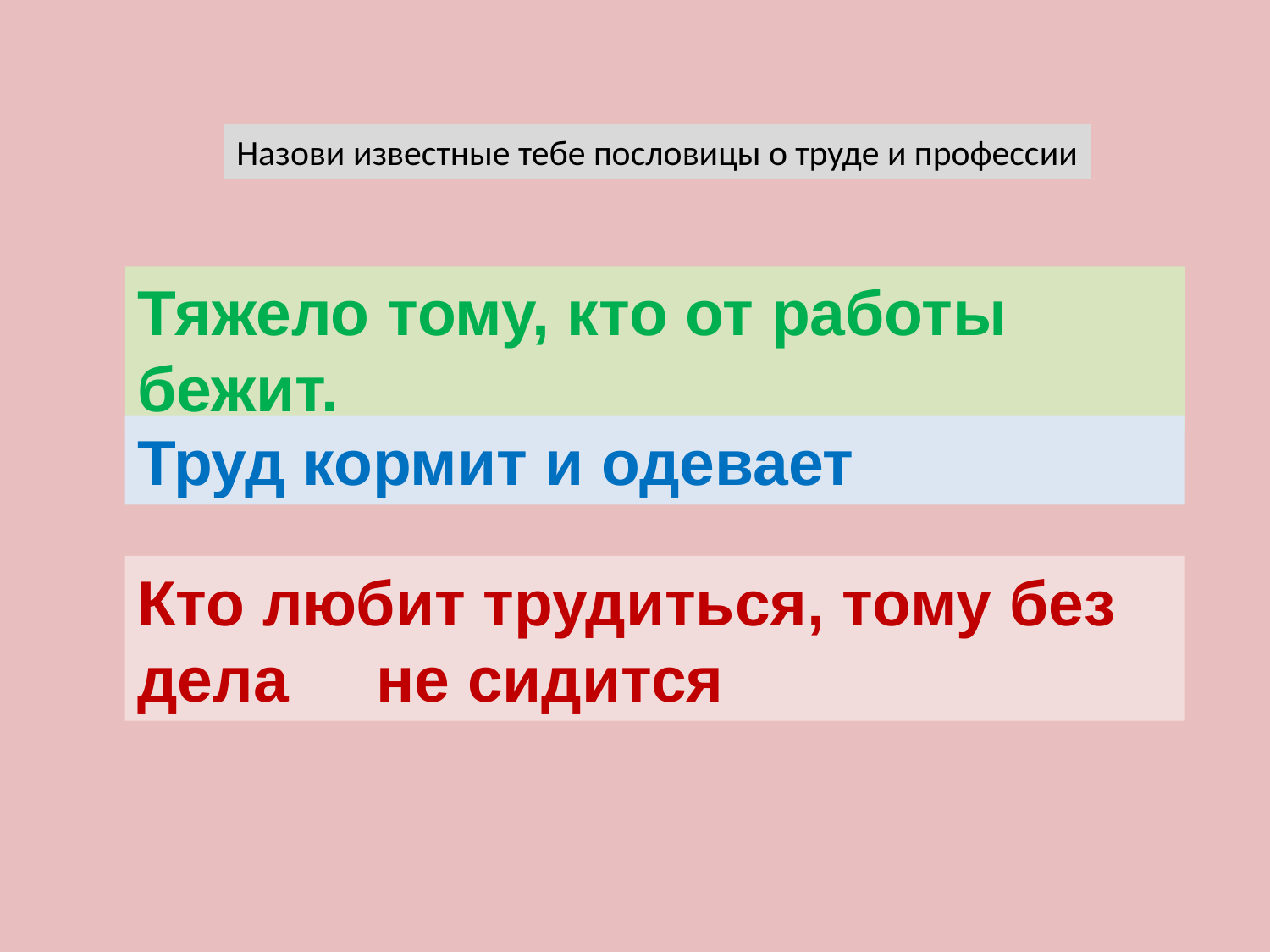

Назови известные тебе пословицы о труде и профессии
#
Тяжело тому, кто от работы бежит.
Труд кормит и одевает
Кто любит трудиться, тому без дела     не сидится